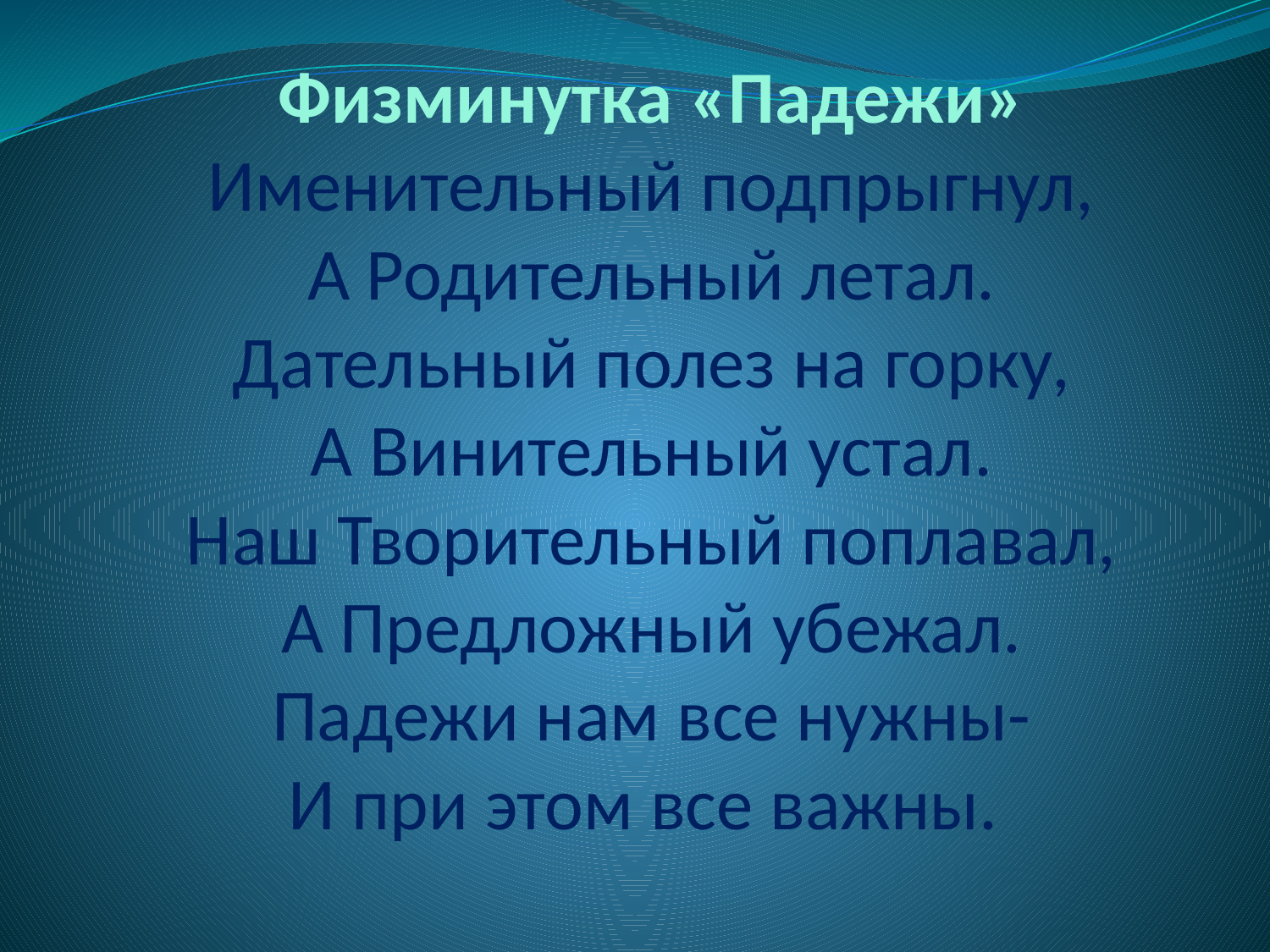

# Физминутка «Падежи» Именительный подпрыгнул, А Родительный летал. Дательный полез на горку, А Винительный устал. Наш Творительный поплавал, А Предложный убежал. Падежи нам все нужны- И при этом все важны.